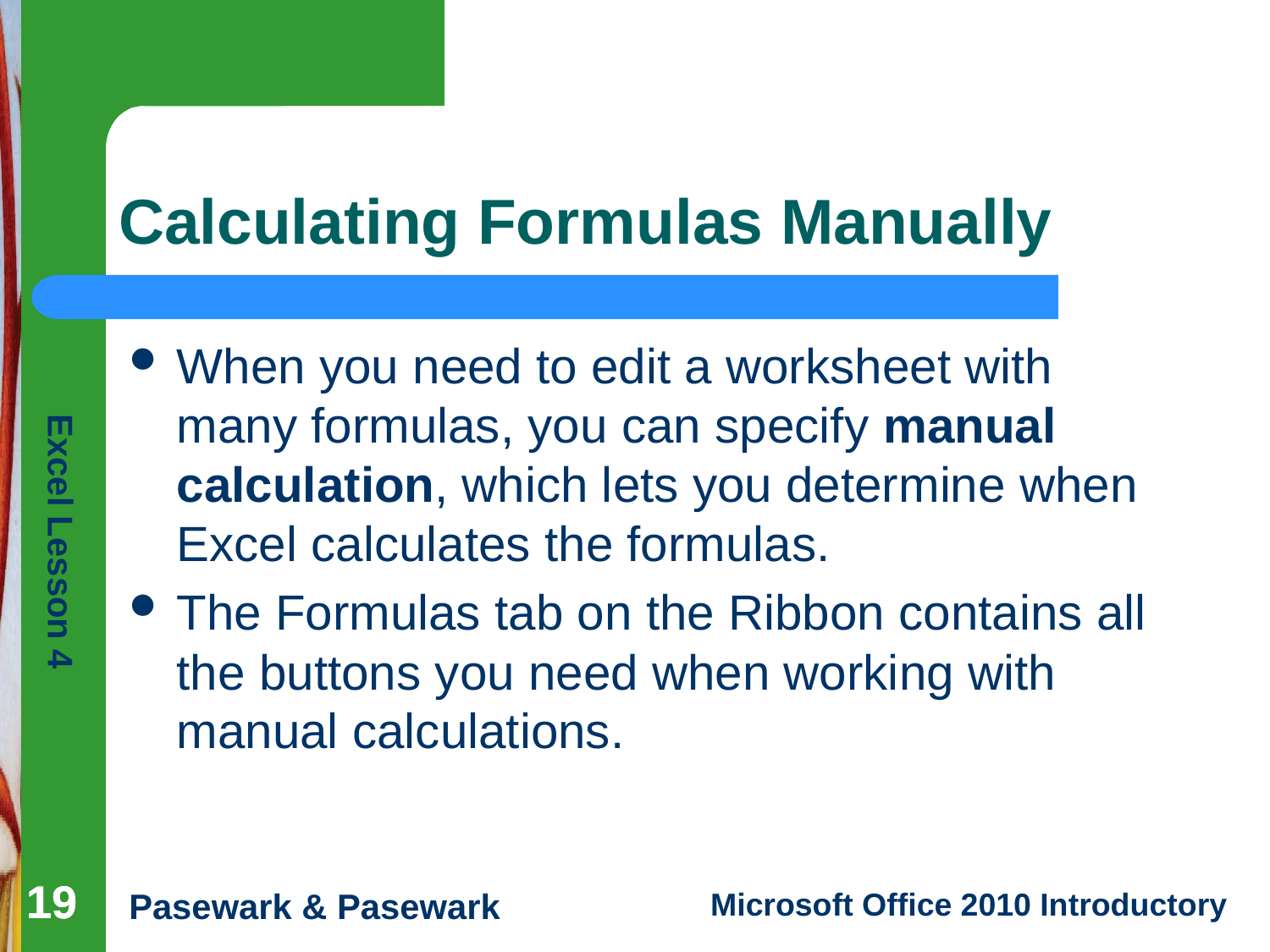

# Calculating Formulas Manually
When you need to edit a worksheet with many formulas, you can specify manual calculation, which lets you determine when Excel calculates the formulas.
The Formulas tab on the Ribbon contains all the buttons you need when working with manual calculations.
19
19
19